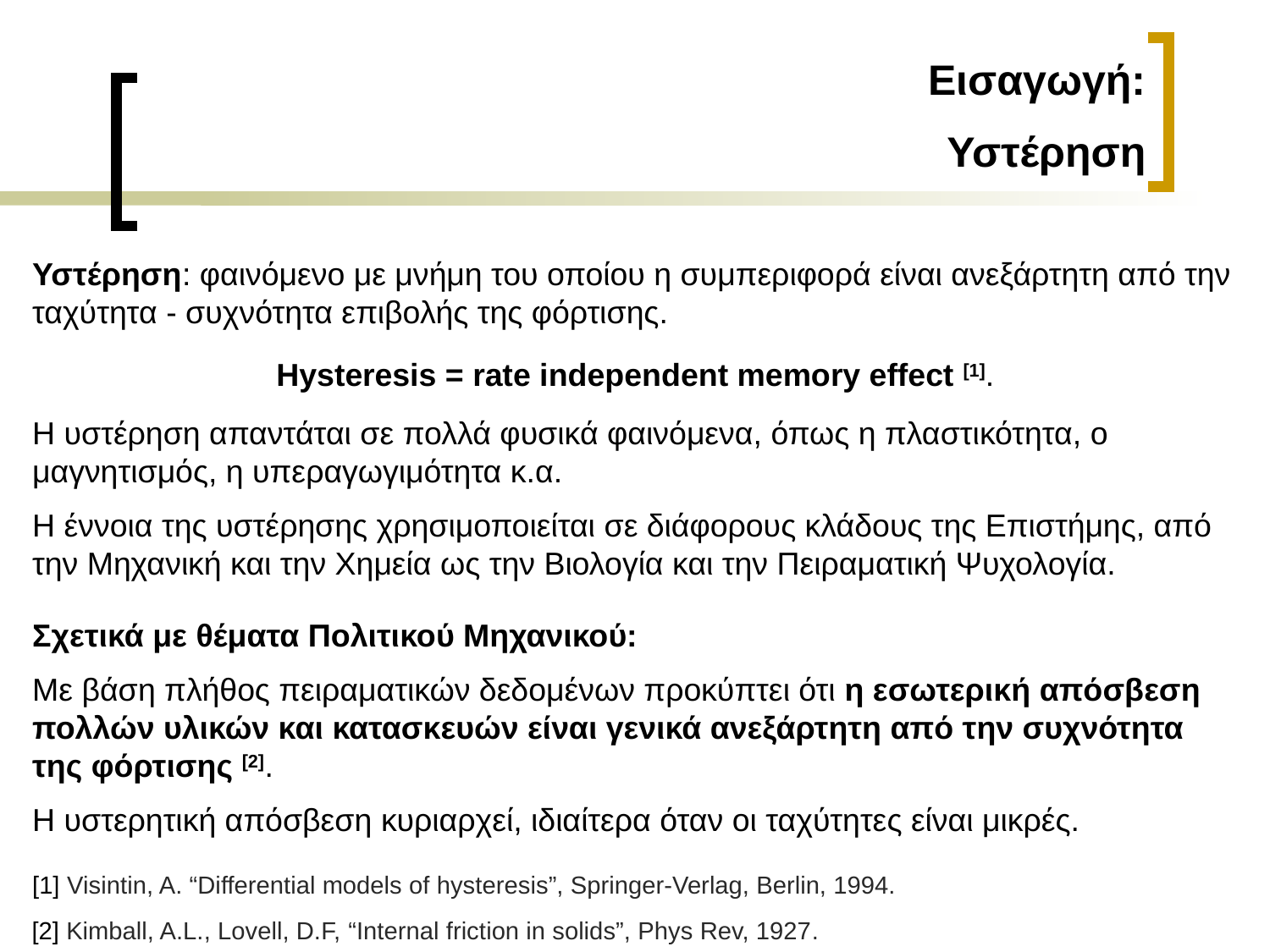

Εισαγωγή:
Υστέρηση
Υστέρηση: φαινόμενο με μνήμη του οποίου η συμπεριφορά είναι ανεξάρτητη από την ταχύτητα - συχνότητα επιβολής της φόρτισης.
Hysteresis = rate independent memory effect [1].
Η υστέρηση απαντάται σε πολλά φυσικά φαινόμενα, όπως η πλαστικότητα, ο μαγνητισμός, η υπεραγωγιμότητα κ.α.
Η έννοια της υστέρησης χρησιμοποιείται σε διάφορους κλάδους της Επιστήμης, από την Μηχανική και την Χημεία ως την Βιολογία και την Πειραματική Ψυχολογία.
Σχετικά με θέματα Πολιτικού Μηχανικού:
Με βάση πλήθος πειραματικών δεδομένων προκύπτει ότι η εσωτερική απόσβεση πολλών υλικών και κατασκευών είναι γενικά ανεξάρτητη από την συχνότητα της φόρτισης [2].
Η υστερητική απόσβεση κυριαρχεί, ιδιαίτερα όταν οι ταχύτητες είναι μικρές.
[1] Visintin, A. “Differential models of hysteresis”, Springer-Verlag, Berlin, 1994.
[2] Kimball, A.L., Lovell, D.F, “Internal friction in solids”, Phys Rev, 1927.